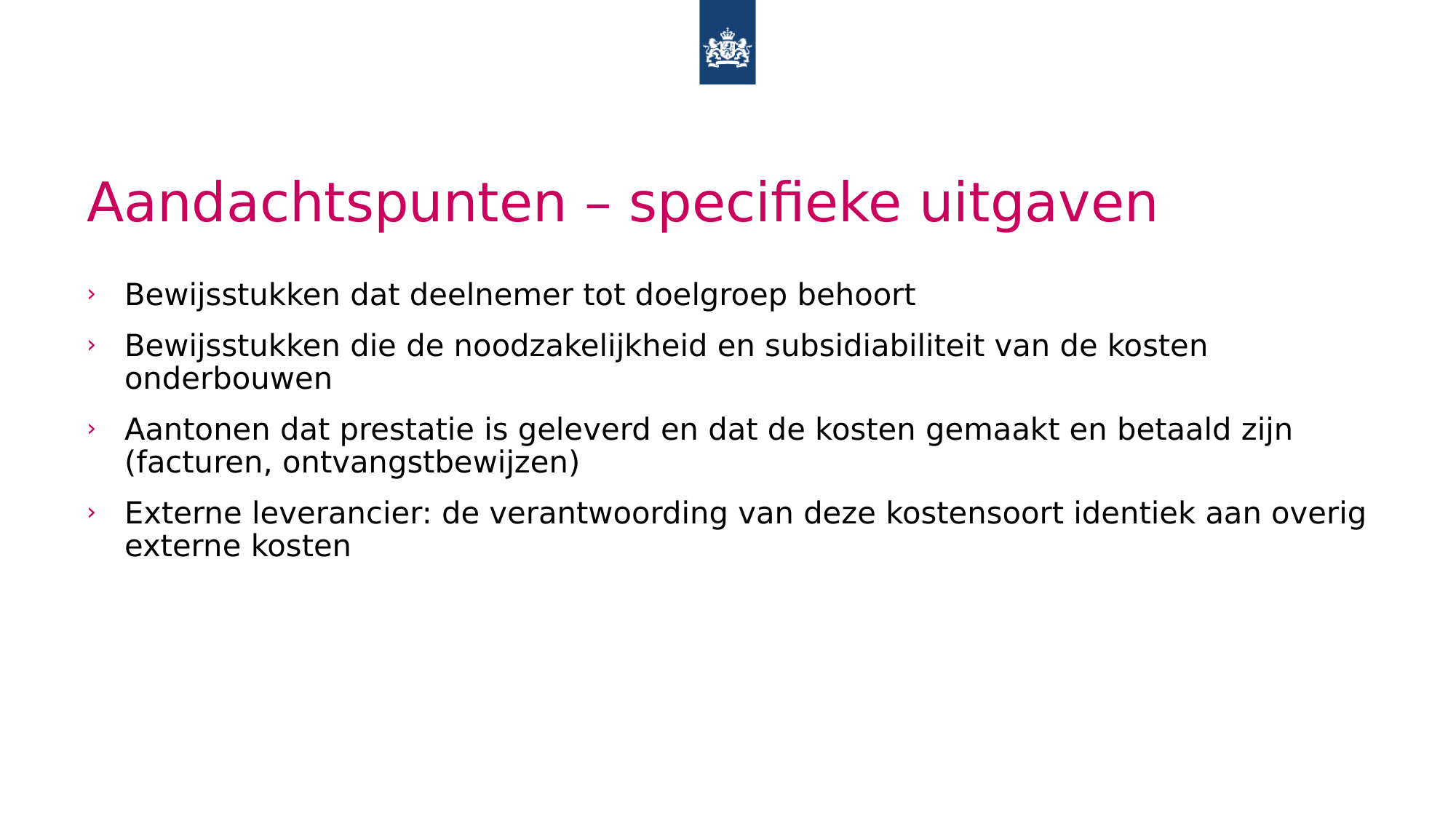

# Aandachtspunten – specifieke uitgaven
Bewijsstukken dat deelnemer tot doelgroep behoort
Bewijsstukken die de noodzakelijkheid en subsidiabiliteit van de kosten onderbouwen
Aantonen dat prestatie is geleverd en dat de kosten gemaakt en betaald zijn (facturen, ontvangstbewijzen)
Externe leverancier: de verantwoording van deze kostensoort identiek aan overig externe kosten